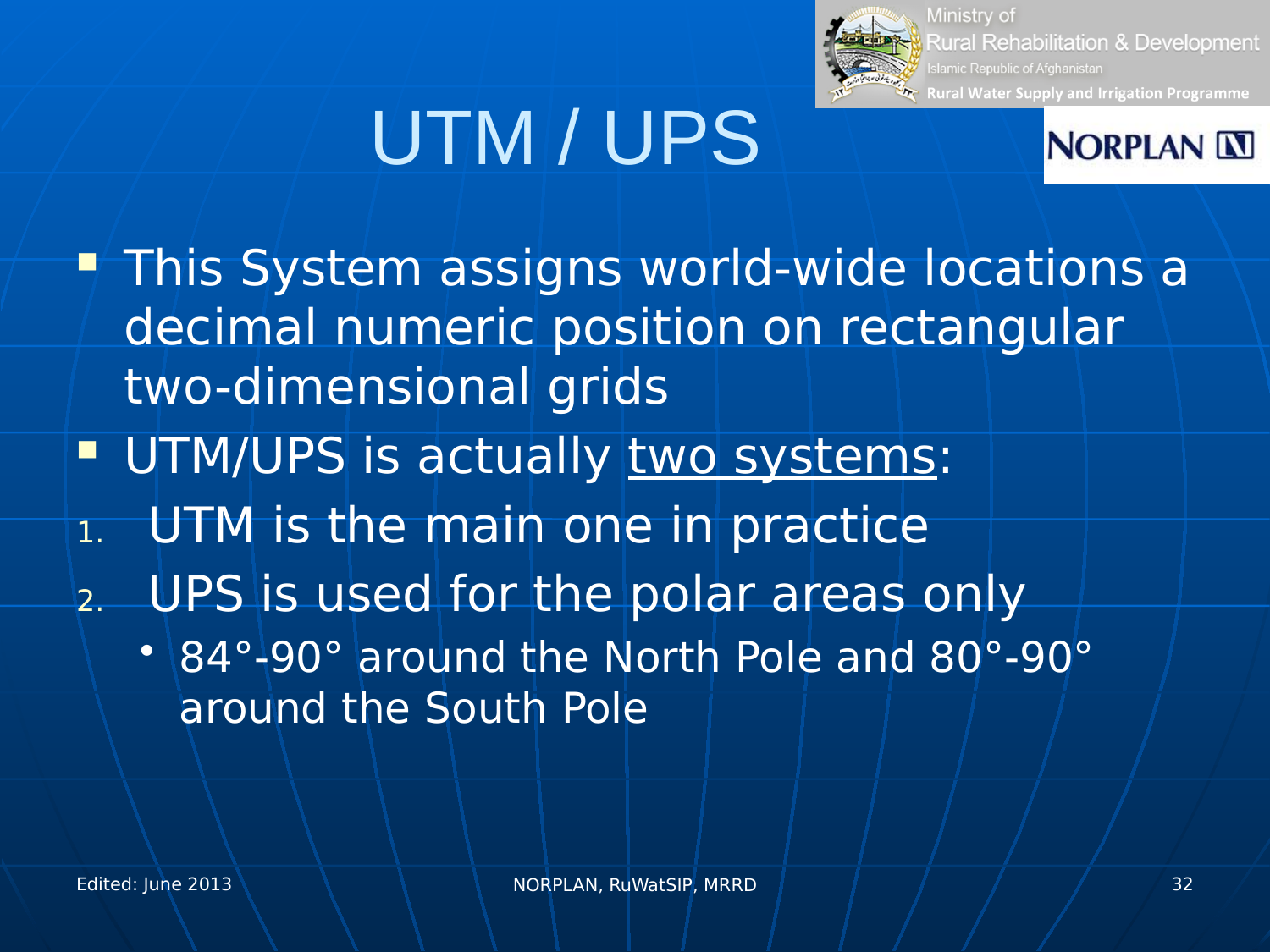

# UTM / UPS
This System assigns world-wide locations a decimal numeric position on rectangular two-dimensional grids
UTM/UPS is actually two systems:
UTM is the main one in practice
UPS is used for the polar areas only
84°-90° around the North Pole and 80°-90° around the South Pole
Edited: June 2013
32
NORPLAN, RuWatSIP, MRRD